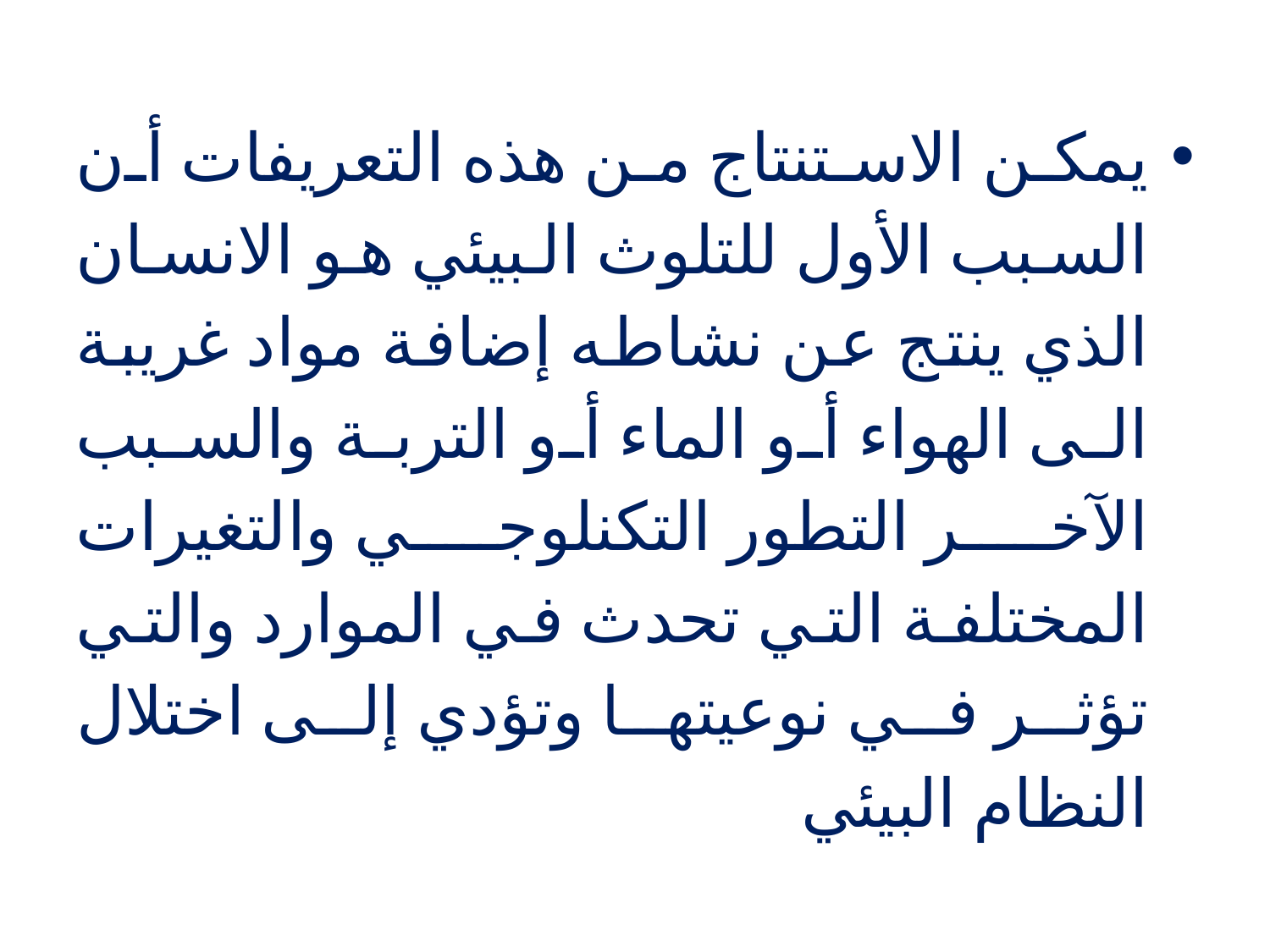

يمكن الاستنتاج من هذه التعريفات أن السبب الأول للتلوث البيئي هو الانسان الذي ينتج عن نشاطه إضافة مواد غريبة الى الهواء أو الماء أو التربة والسبب الآخر التطور التكنلوجي والتغيرات المختلفة التي تحدث في الموارد والتي تؤثر في نوعيتها وتؤدي إلى اختلال النظام البيئي